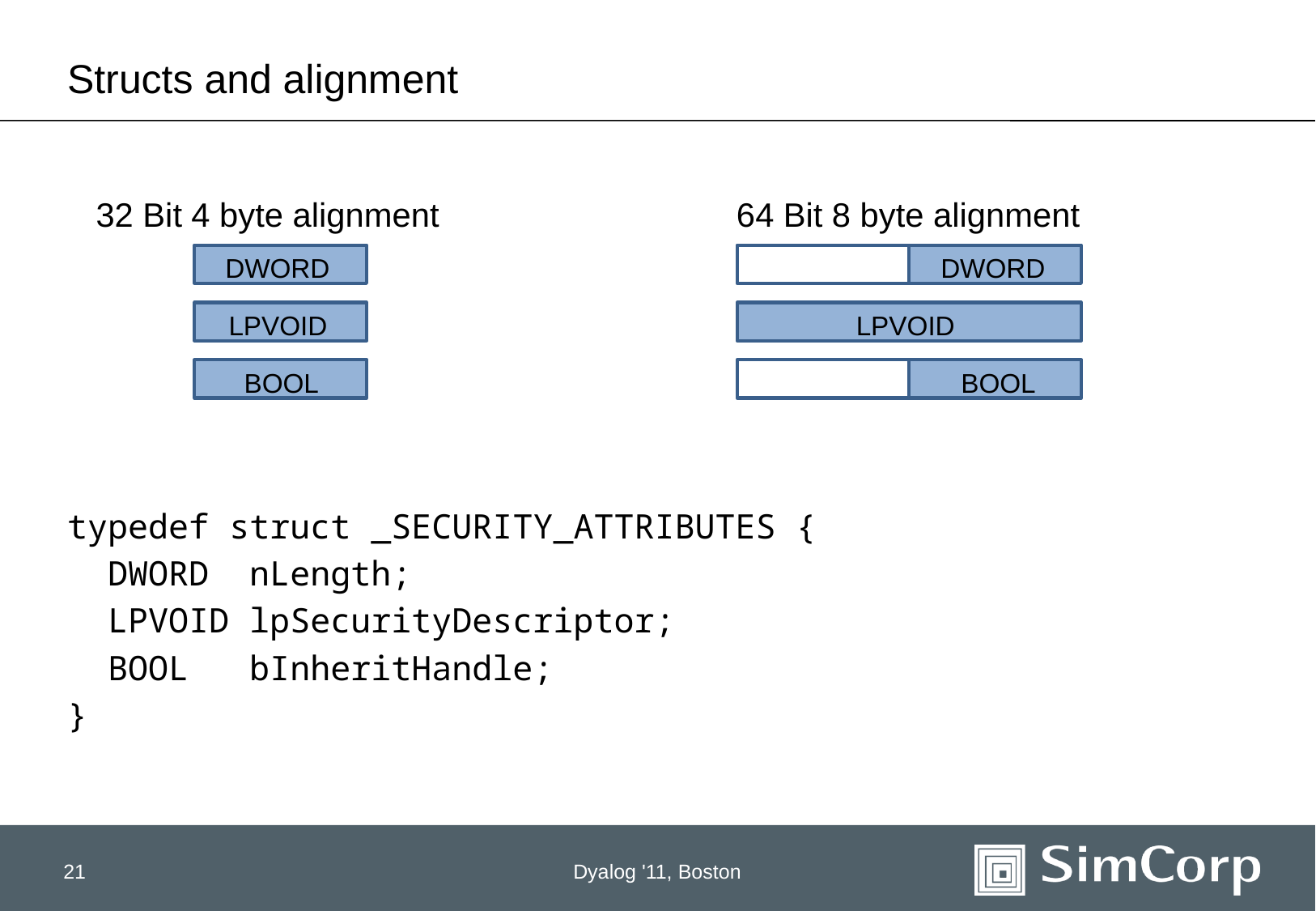

# Structs and alignment

typedef struct _SECURITY_ATTRIBUTES {
  DWORD  nLength;
  LPVOID lpSecurityDescriptor;
  BOOL   bInheritHandle;
}
32 Bit 4 byte alignment

64 Bit 8 byte alignment
DWORD

DWORD
LPVOID

LPVOID
BOOL

BOOL
21
Dyalog '11, Boston